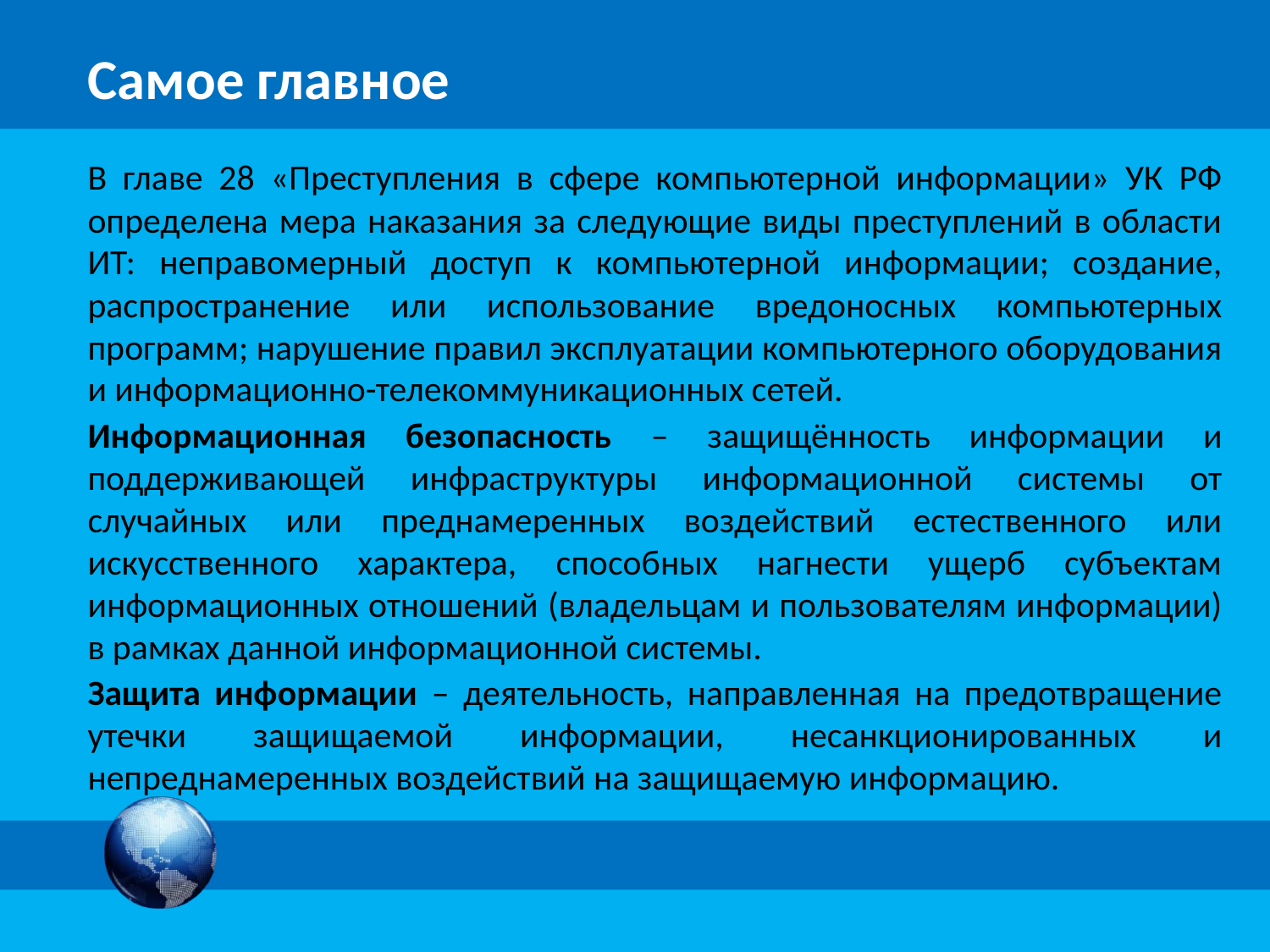

В главе 28 «Преступления в сфере компьютерной информации» УК РФ определена мера наказания за следующие виды преступлений в области ИТ: неправомерный доступ к компьютерной информации; создание, распространение или использование вредоносных компьютерных программ; нарушение правил эксплуатации компьютерного оборудования и информационно-телекоммуникационных сетей.
Информационная безопасность – защищённость информации и поддерживающей инфраструктуры информационной системы от случайных или преднамеренных воздействий естественного или искусственного характера, способных нагнести ущерб субъектам информационных отношений (владельцам и пользователям информации) в рамках данной информационной системы.
Защита информации – деятельность, направленная на предотвращение утечки защищаемой информации, несанкционированных и непреднамеренных воздействий на защищаемую информацию.